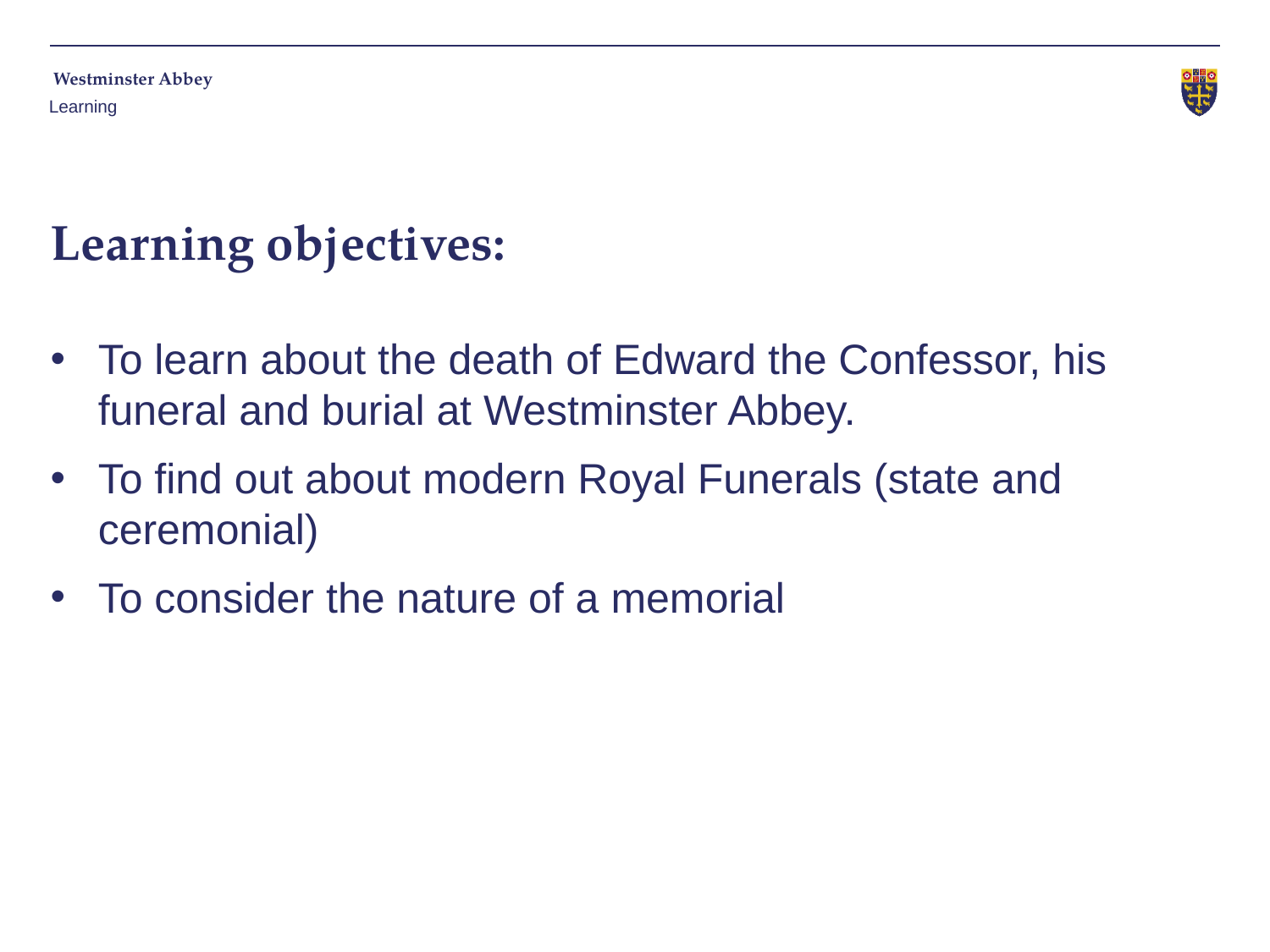

Learning
# Learning objectives:
To learn about the death of Edward the Confessor, his funeral and burial at Westminster Abbey.
To find out about modern Royal Funerals (state and ceremonial)
To consider the nature of a memorial